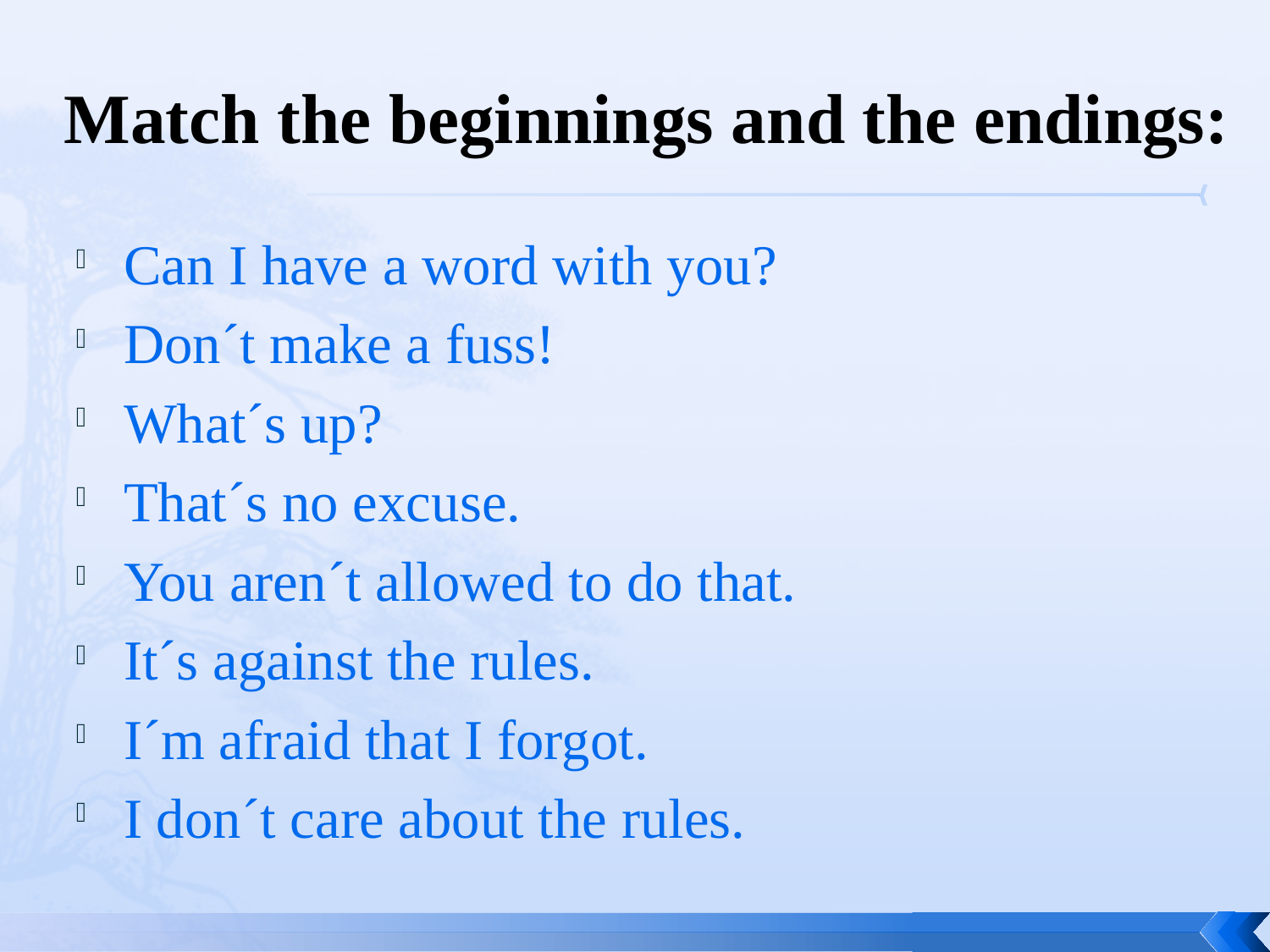

# Match the beginnings and the endings:
Can I have a word with you?
Don´t make a fuss!
What´s up?
That´s no excuse.
You aren´t allowed to do that.
It´s against the rules.
I´m afraid that I forgot.
I don´t care about the rules.